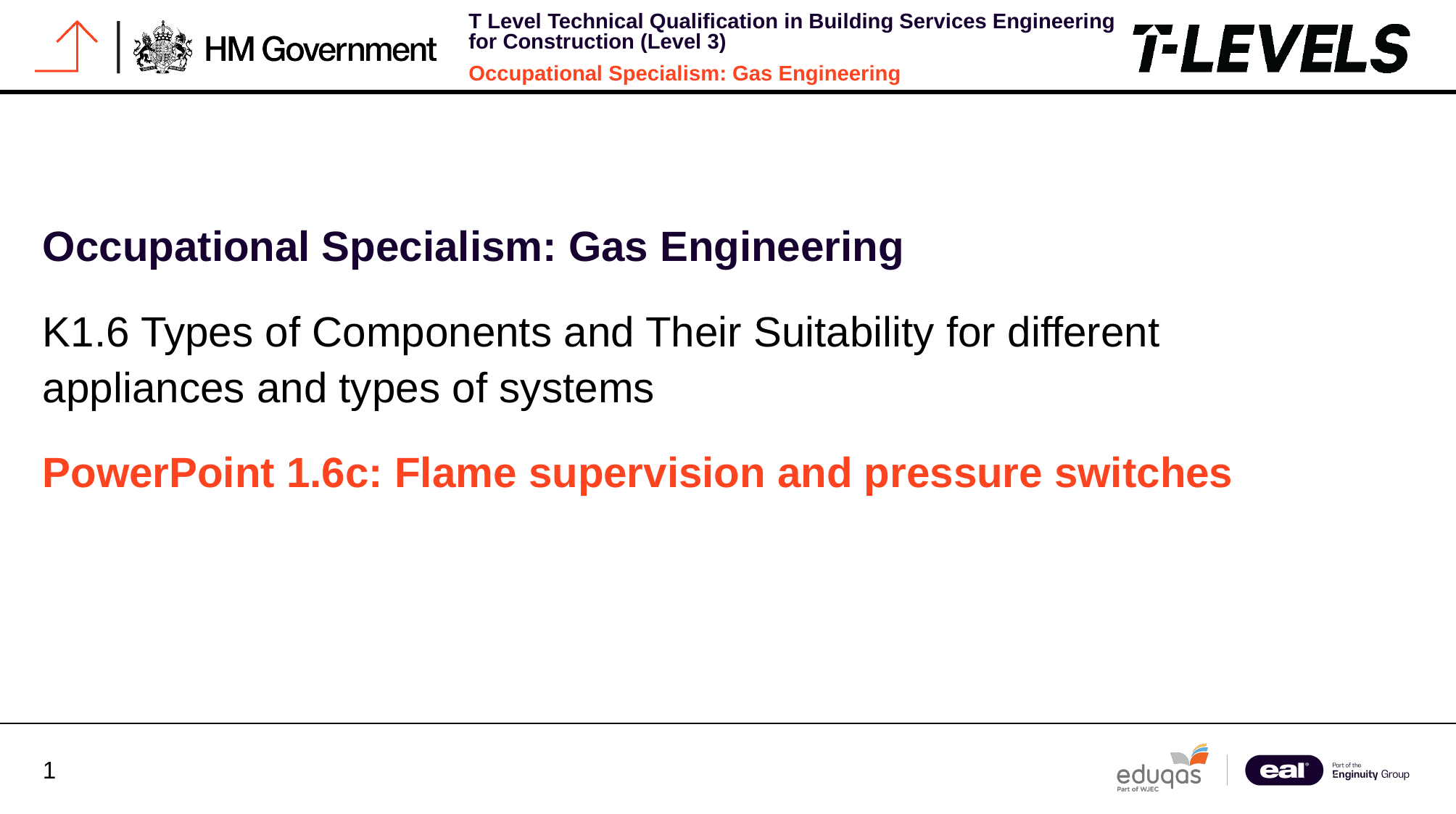

Occupational Specialism: Gas Engineering
K1.6 Types of Components and Their Suitability for different appliances and types of systems
PowerPoint 1.6c: Flame supervision and pressure switches